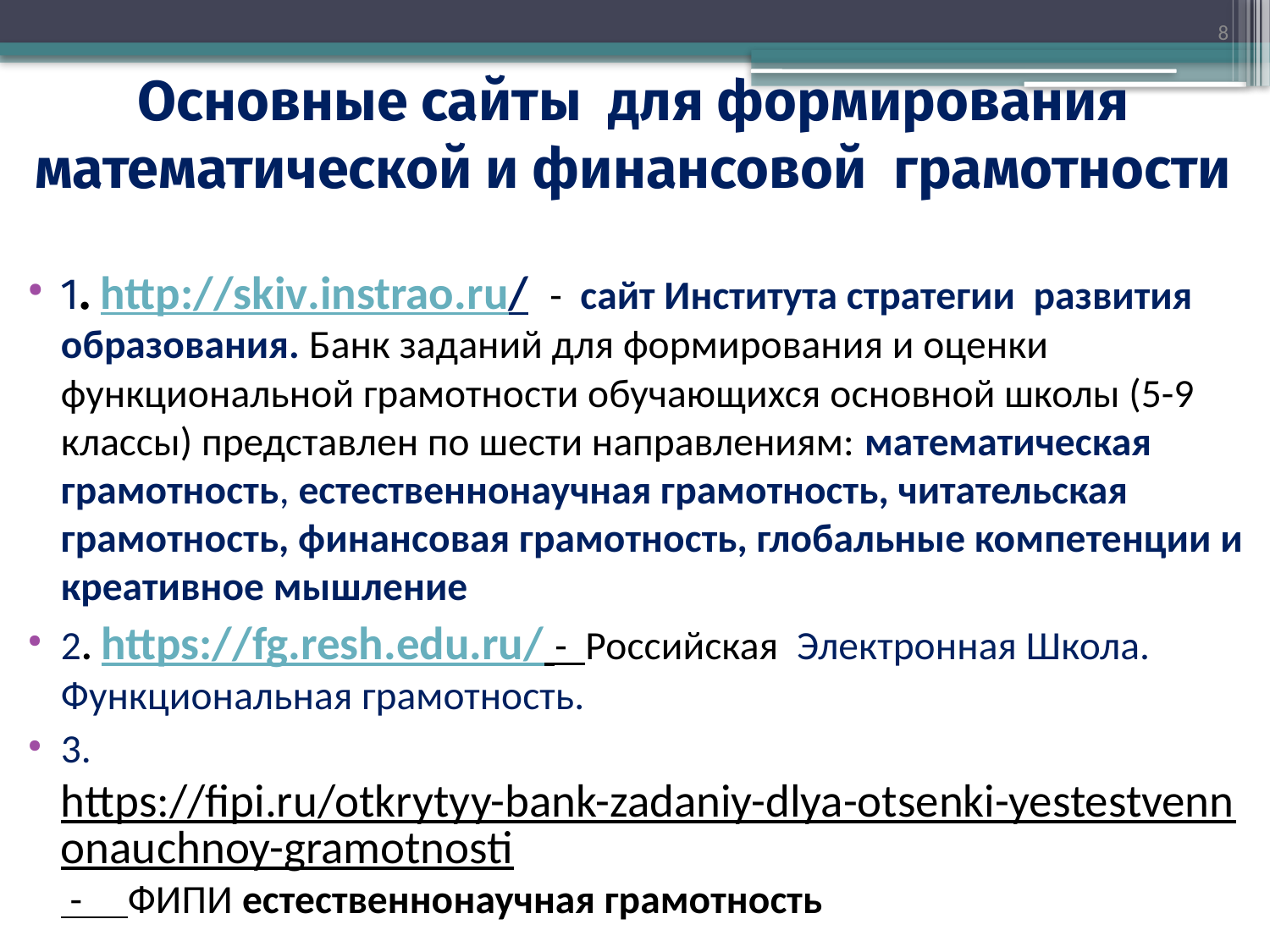

8
# Основные сайты  для формирования  математической и финансовой  грамотности
1. http://skiv.instrao.ru/  -  сайт Института стратегии  развития образования. Банк заданий для формирования и оценки функциональной грамотности обучающихся основной школы (5-9 классы) представлен по шести направлениям: математическая грамотность, естественнонаучная грамотность, читательская грамотность, финансовая грамотность, глобальные компетенции и креативное мышление
2. https://fg.resh.edu.ru/ -  Российская  Электронная Школа. Функциональная грамотность.
3. https://fipi.ru/otkrytyy-bank-zadaniy-dlya-otsenki-yestestvennonauchnoy-gramotnosti -     ФИПИ естественнонаучная грамотность